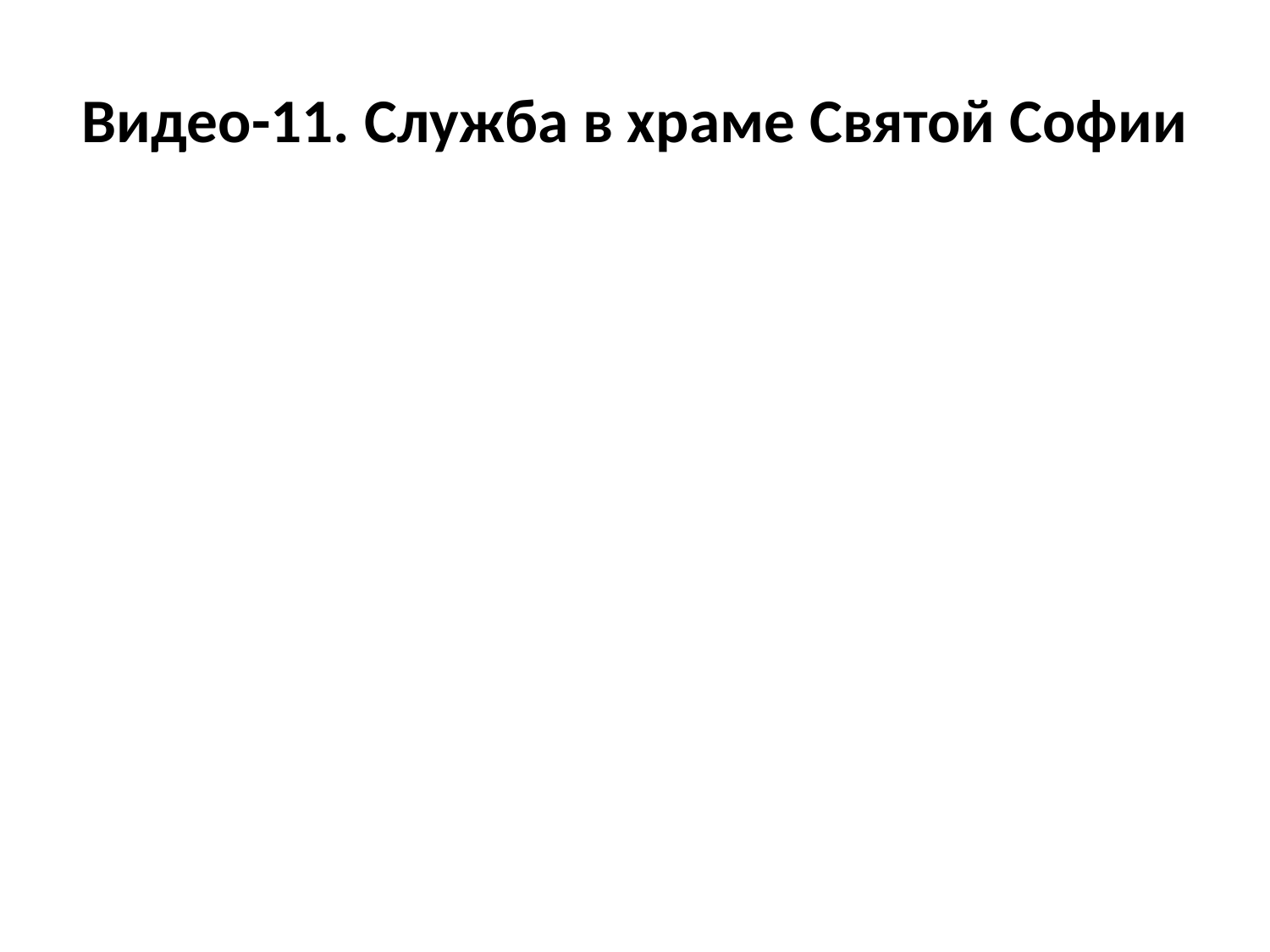

# Видео-11. Служба в храме Святой Софии